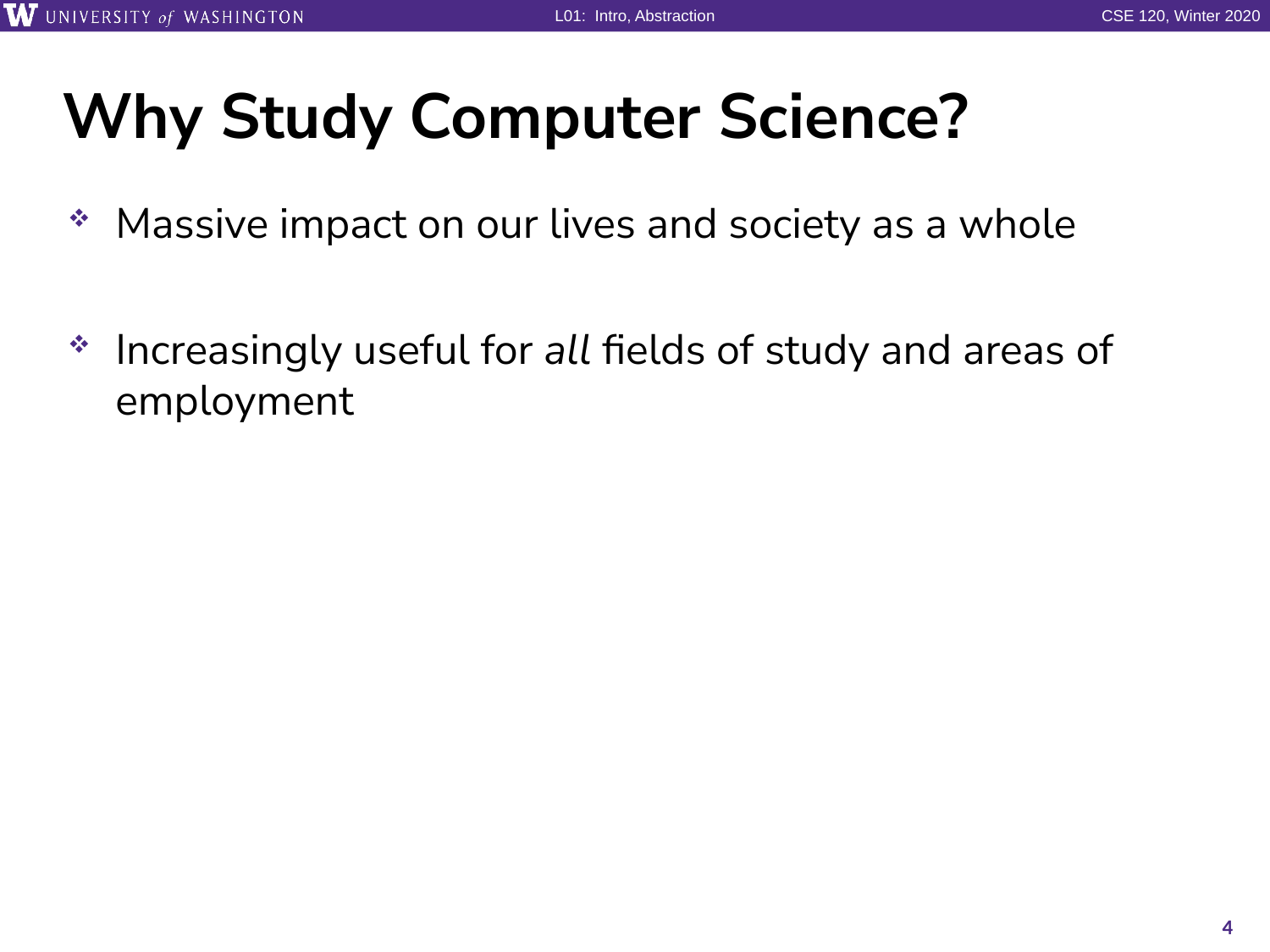

# Why Study Computer Science?
Massive impact on our lives and society as a whole

Increasingly useful for all fields of study and areas of employment

4